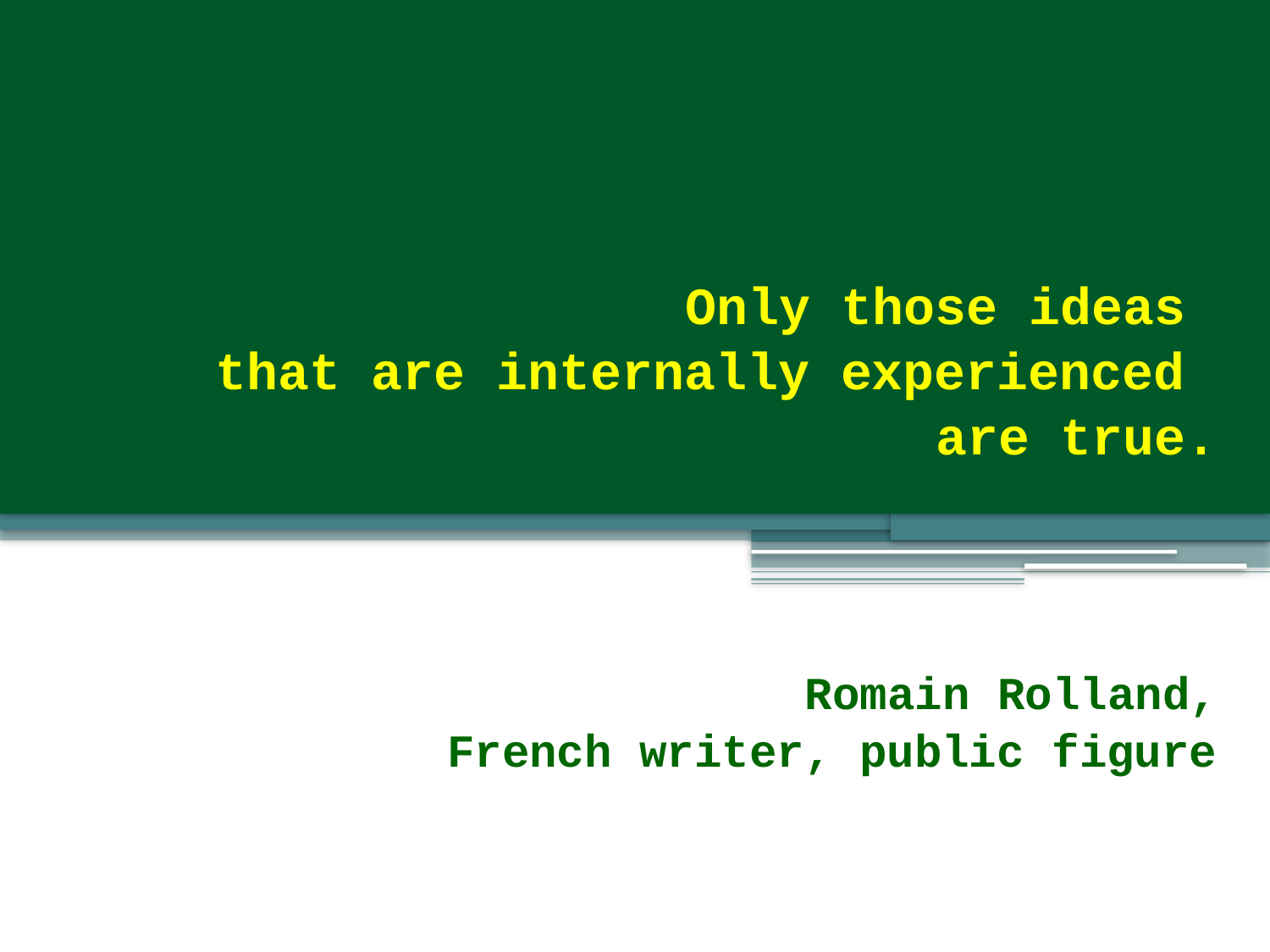

Only those ideas
that are internally experienced
are true.

Romain Rolland,
French writer, public figure